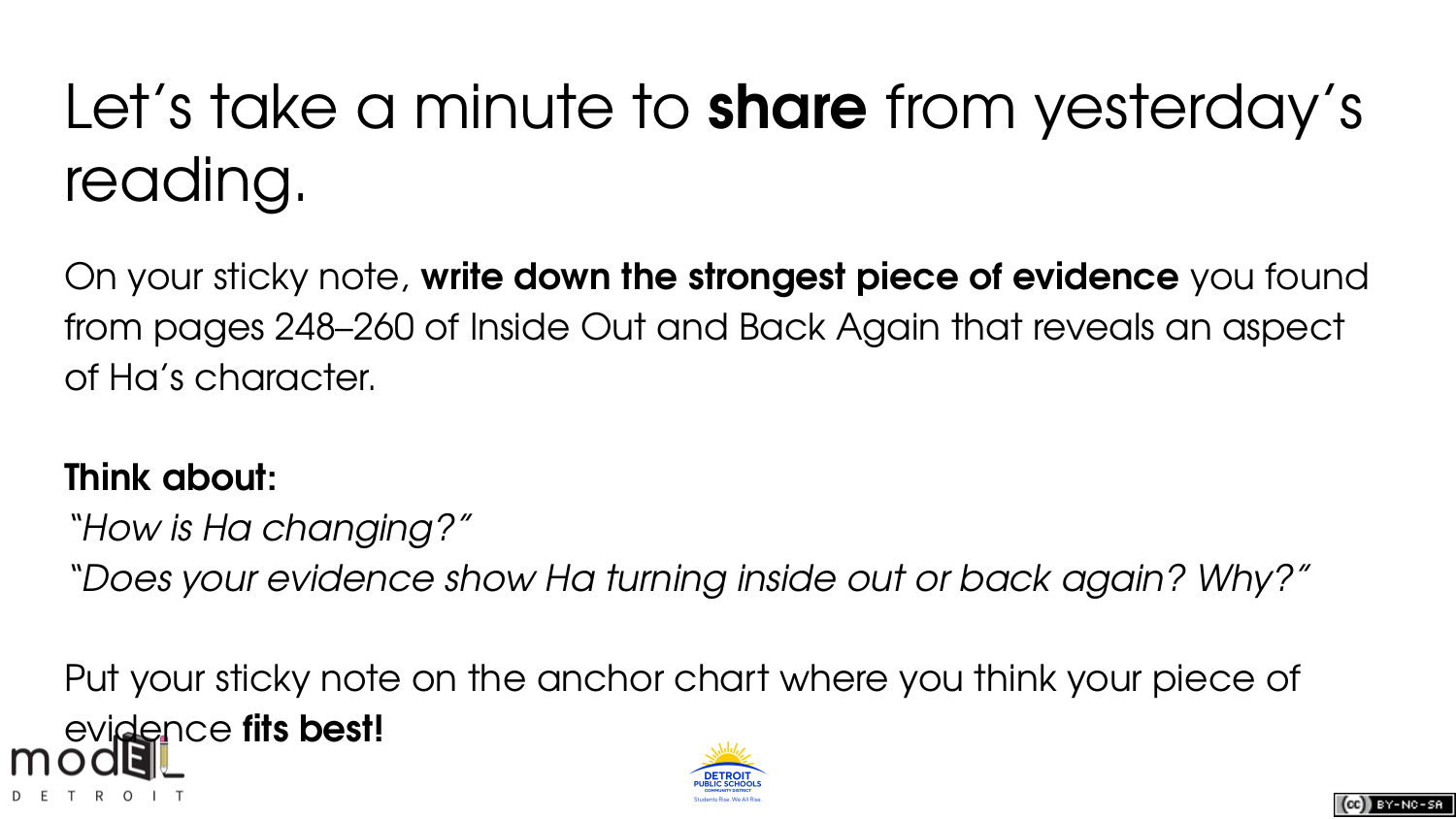

# Let’s take a minute to share from yesterday’s reading.

On your sticky note, write down the strongest piece of evidence you found from pages 248–260 of Inside Out and Back Again that reveals an aspect of Ha’s character.

Think about:
“How is Ha changing?”
“Does your evidence show Ha turning inside out or back again? Why?”

Put your sticky note on the anchor chart where you think your piece of evidence fits best!